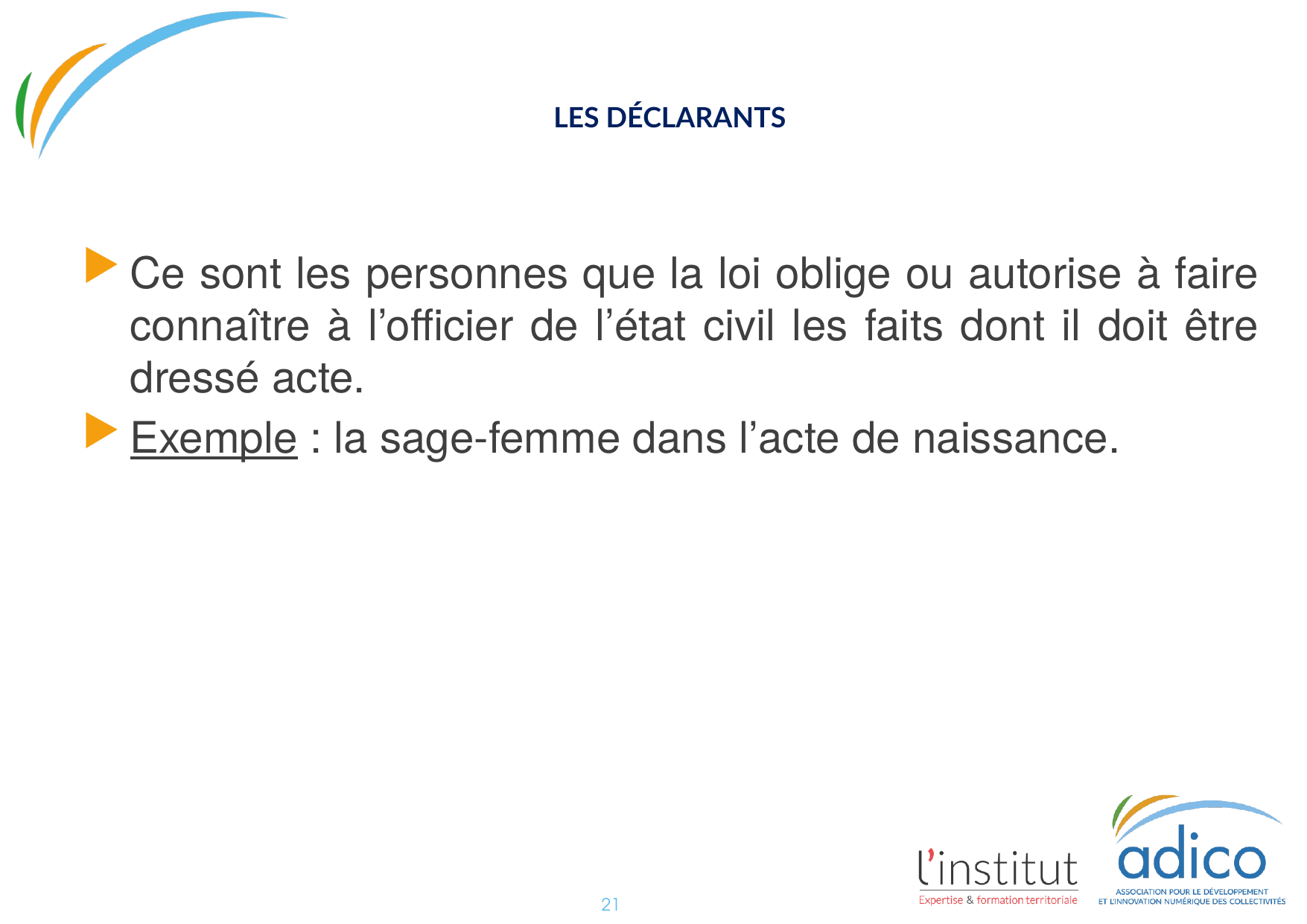

#
LES DÉCLARANTS
Ce sont les personnes que la loi oblige ou autorise à faire connaître à l’officier de l’état civil les faits dont il doit être dressé acte.
Exemple : la sage-femme dans l’acte de naissance.